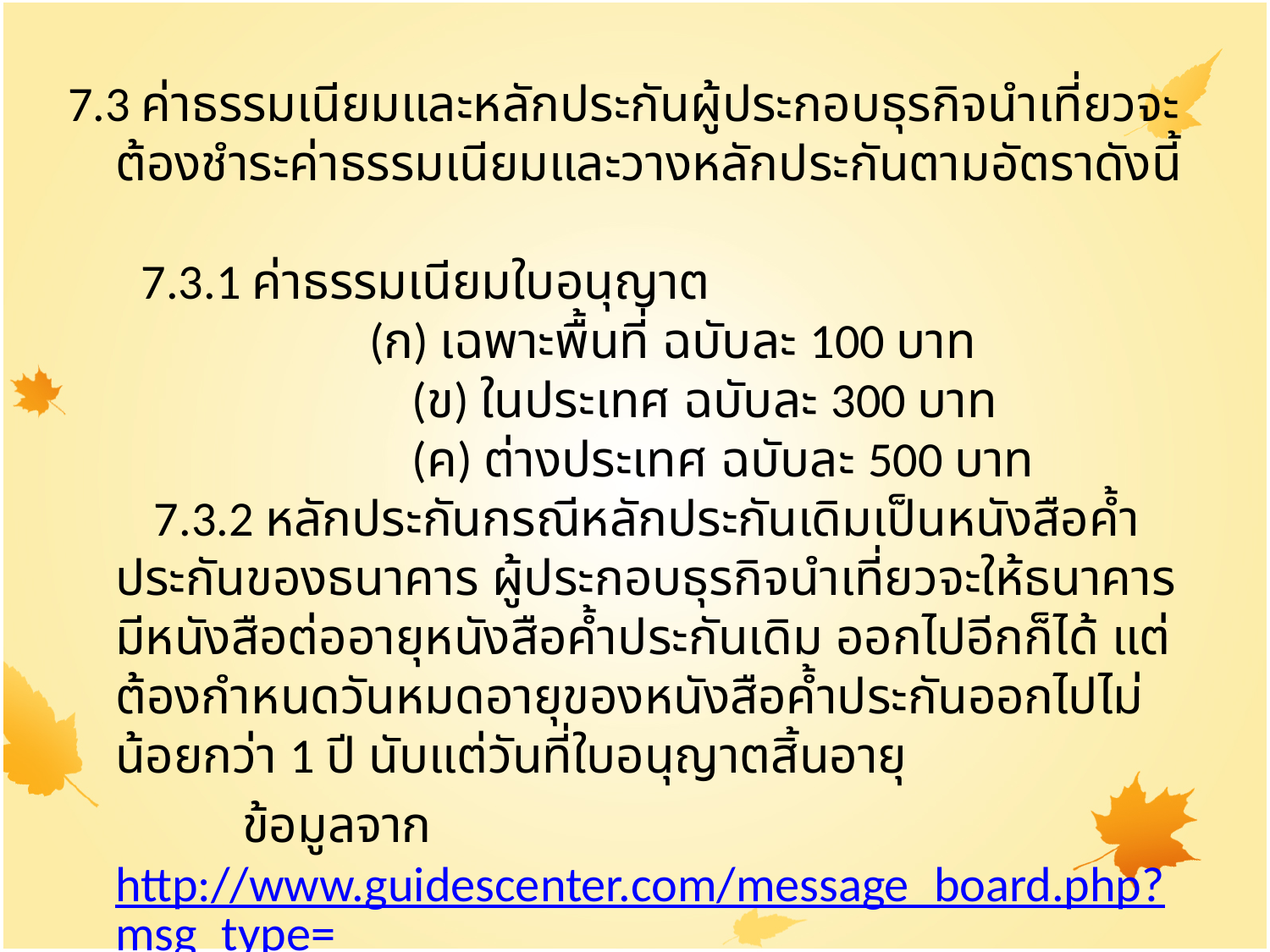

7.3 ค่าธรรมเนียมและหลักประกันผู้ประกอบธุรกิจนำเที่ยวจะต้องชำระค่าธรรมเนียมและวางหลักประกันตามอัตราดังนี้
  7.3.1 ค่าธรรมเนียมใบอนุญาต
 		(ก) เฉพาะพื้นที่ ฉบับละ 100 บาท
                       (ข) ในประเทศ ฉบับละ 300 บาท
                       (ค) ต่างประเทศ ฉบับละ 500 บาท
   7.3.2 หลักประกันกรณีหลักประกันเดิมเป็นหนังสือค้ำประกันของธนาคาร ผู้ประกอบธุรกิจนำเที่ยวจะให้ธนาคารมีหนังสือต่ออายุหนังสือค้ำประกันเดิม ออกไปอีกก็ได้ แต่ต้องกำหนดวันหมดอายุของหนังสือค้ำประกันออกไปไม่น้อยกว่า 1 ปี นับแต่วันที่ใบอนุญาตสิ้นอายุ
		ข้อมูลจาก    http://www.guidescenter.com/message_board.php?msg_type=3&msg_id=1434